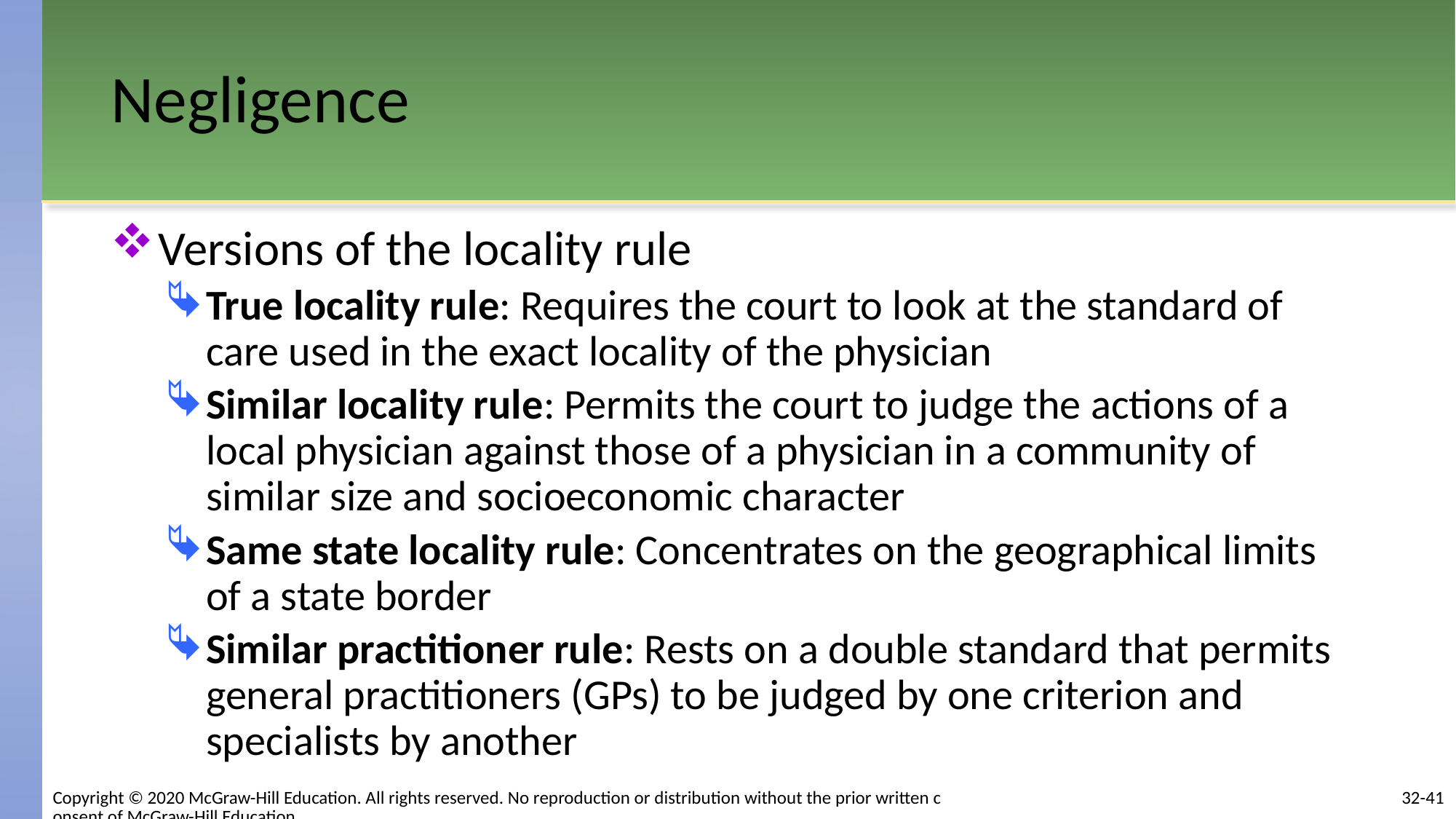

# Negligence
Versions of the locality rule
True locality rule: Requires the court to look at the standard of care used in the exact locality of the physician
Similar locality rule: Permits the court to judge the actions of a local physician against those of a physician in a community of similar size and socioeconomic character
Same state locality rule: Concentrates on the geographical limits of a state border
Similar practitioner rule: Rests on a double standard that permits general practitioners (GPs) to be judged by one criterion and specialists by another
32-41
Copyright © 2020 McGraw-Hill Education. All rights reserved. No reproduction or distribution without the prior written consent of McGraw-Hill Education.